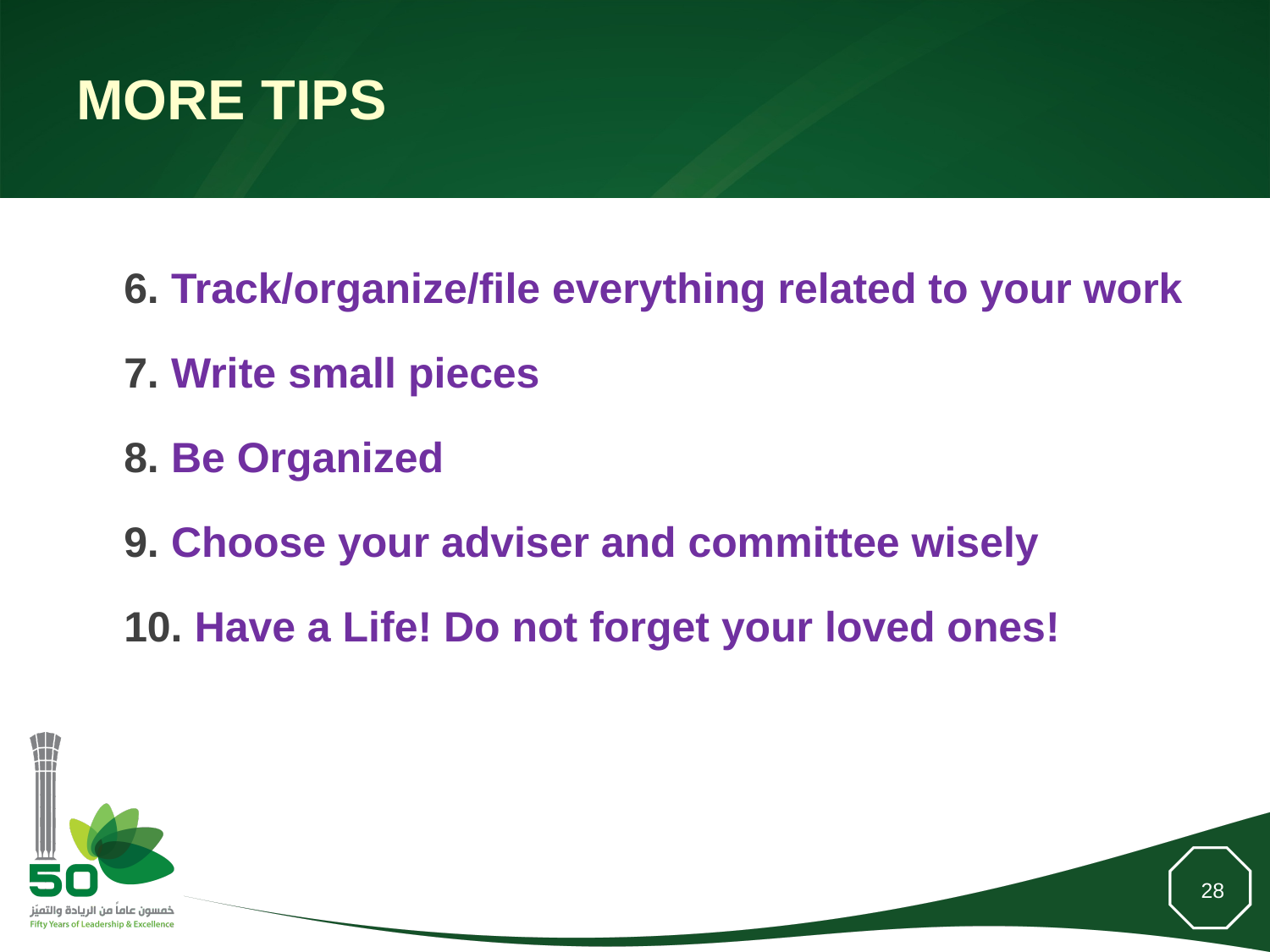

# More TIPS
	6. Track/organize/file everything related to your work
	7. Write small pieces
	8. Be Organized
	9. Choose your adviser and committee wisely
	10. Have a Life! Do not forget your loved ones!
28